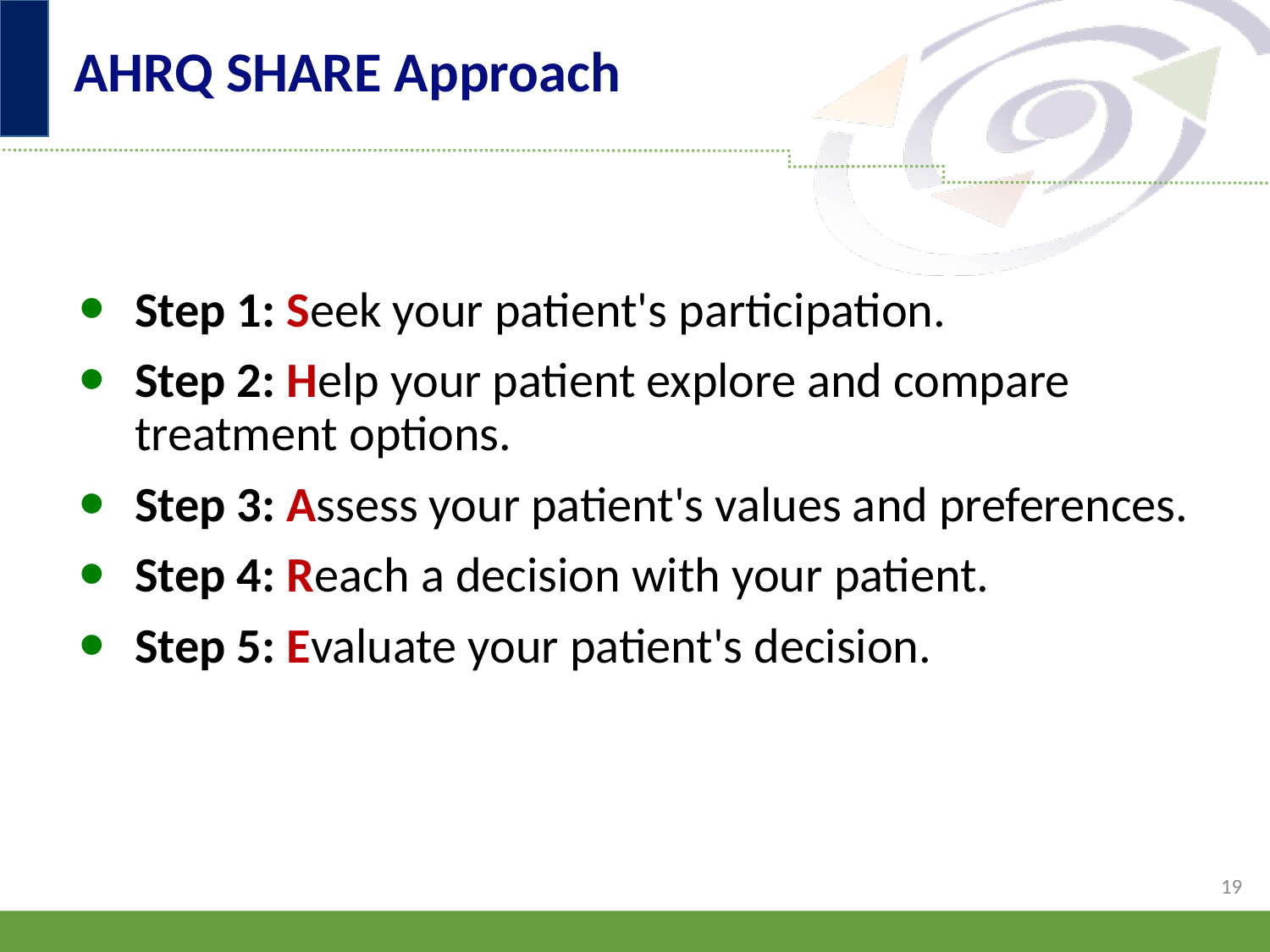

# AHRQ SHARE Approach
Step 1: Seek your patient's participation.
Step 2: Help your patient explore and compare treatment options.
Step 3: Assess your patient's values and preferences.
Step 4: Reach a decision with your patient.
Step 5: Evaluate your patient's decision.
19